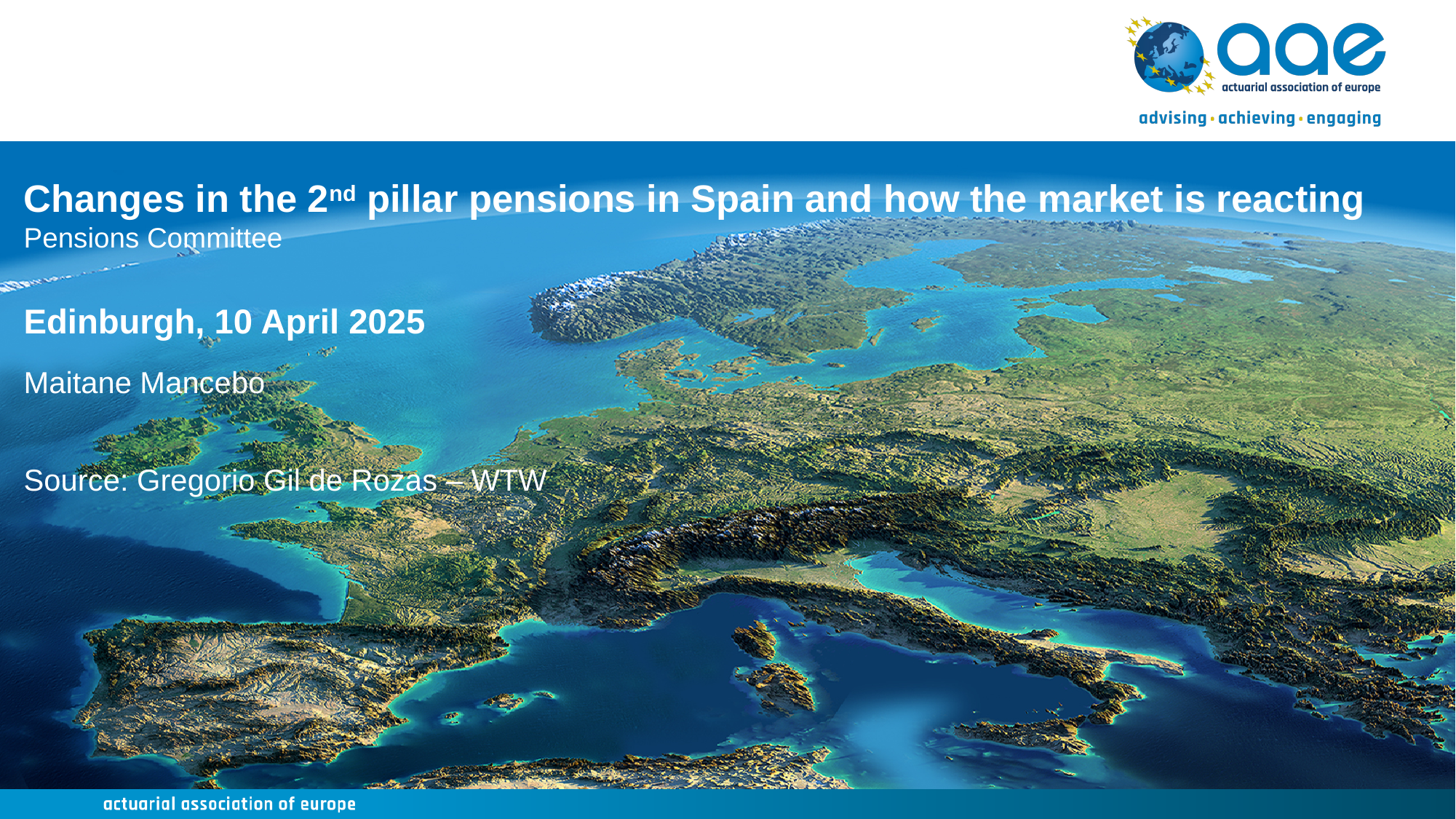

# Changes in the 2nd pillar pensions in Spain and how the market is reacting Pensions Committee Edinburgh, 10 April 2025
Maitane Mancebo

Source: Gregorio Gil de Rozas – WTW